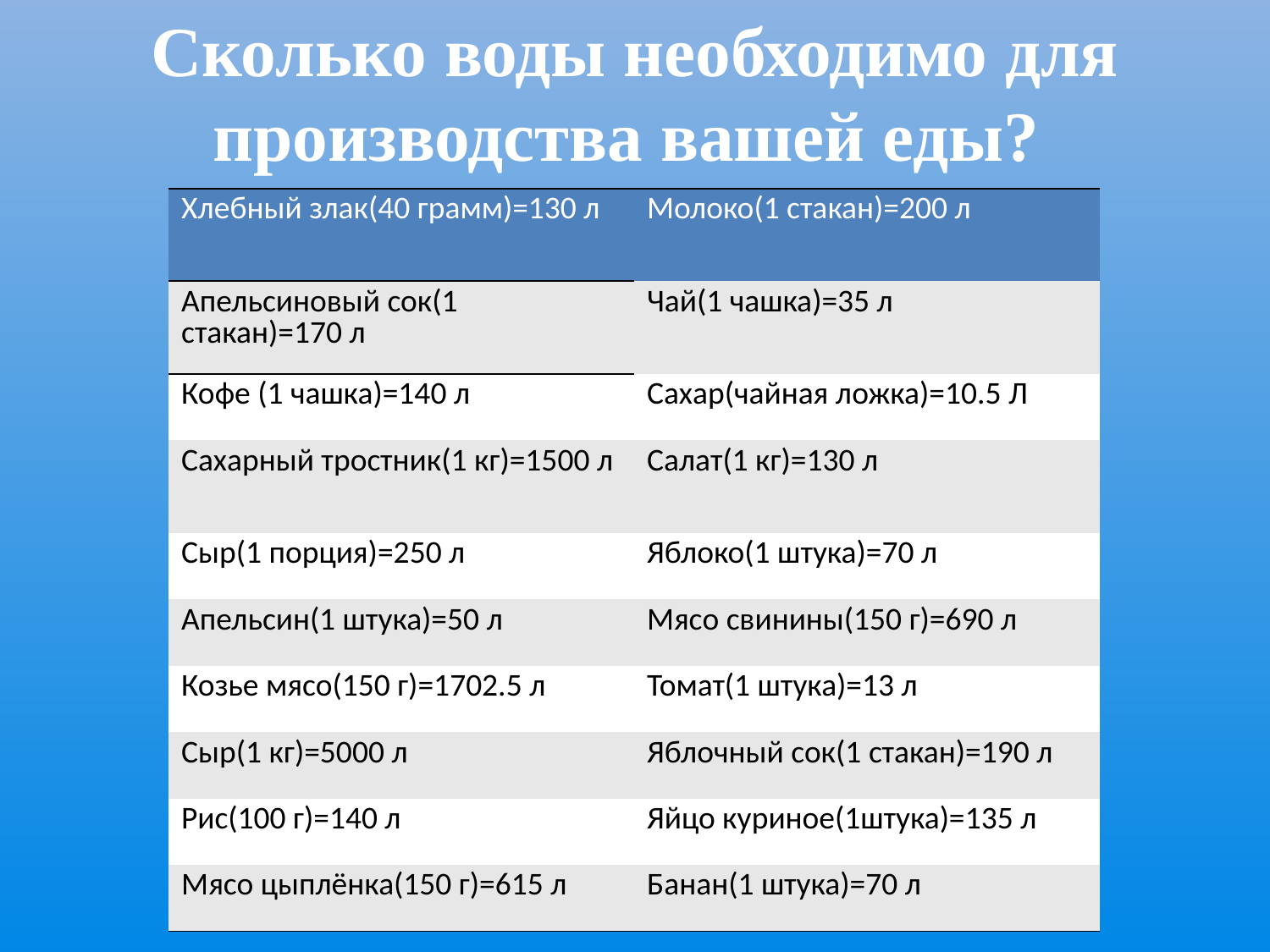

Сколько воды необходимо для производства вашей еды?
| Хлебный злак(40 грамм)=130 л | Молоко(1 стакан)=200 л |
| --- | --- |
| Апельсиновый сок(1 стакан)=170 л | Чай(1 чашка)=35 л |
| Кофе (1 чашка)=140 л | Сахар(чайная ложка)=10.5 Л |
| Сахарный тростник(1 кг)=1500 л | Салат(1 кг)=130 л |
| Сыр(1 порция)=250 л | Яблоко(1 штука)=70 л |
| Апельсин(1 штука)=50 л | Мясо свинины(150 г)=690 л |
| Козье мясо(150 г)=1702.5 л | Томат(1 штука)=13 л |
| Сыр(1 кг)=5000 л | Яблочный сок(1 стакан)=190 л |
| Рис(100 г)=140 л | Яйцо куриное(1штука)=135 л |
| Мясо цыплёнка(150 г)=615 л | Банан(1 штука)=70 л |